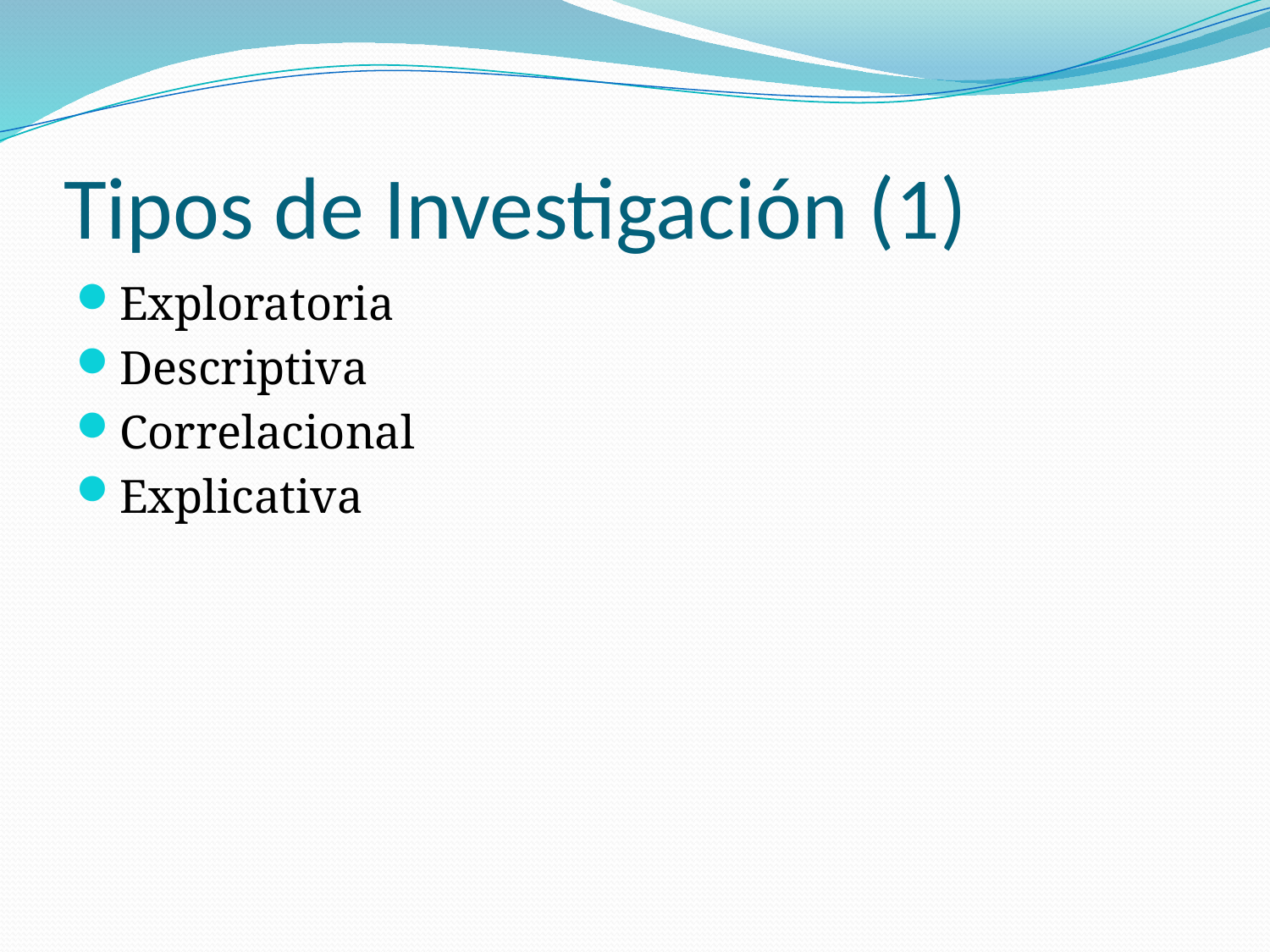

# Tipos de Investigación (1)
Exploratoria
Descriptiva
Correlacional
Explicativa